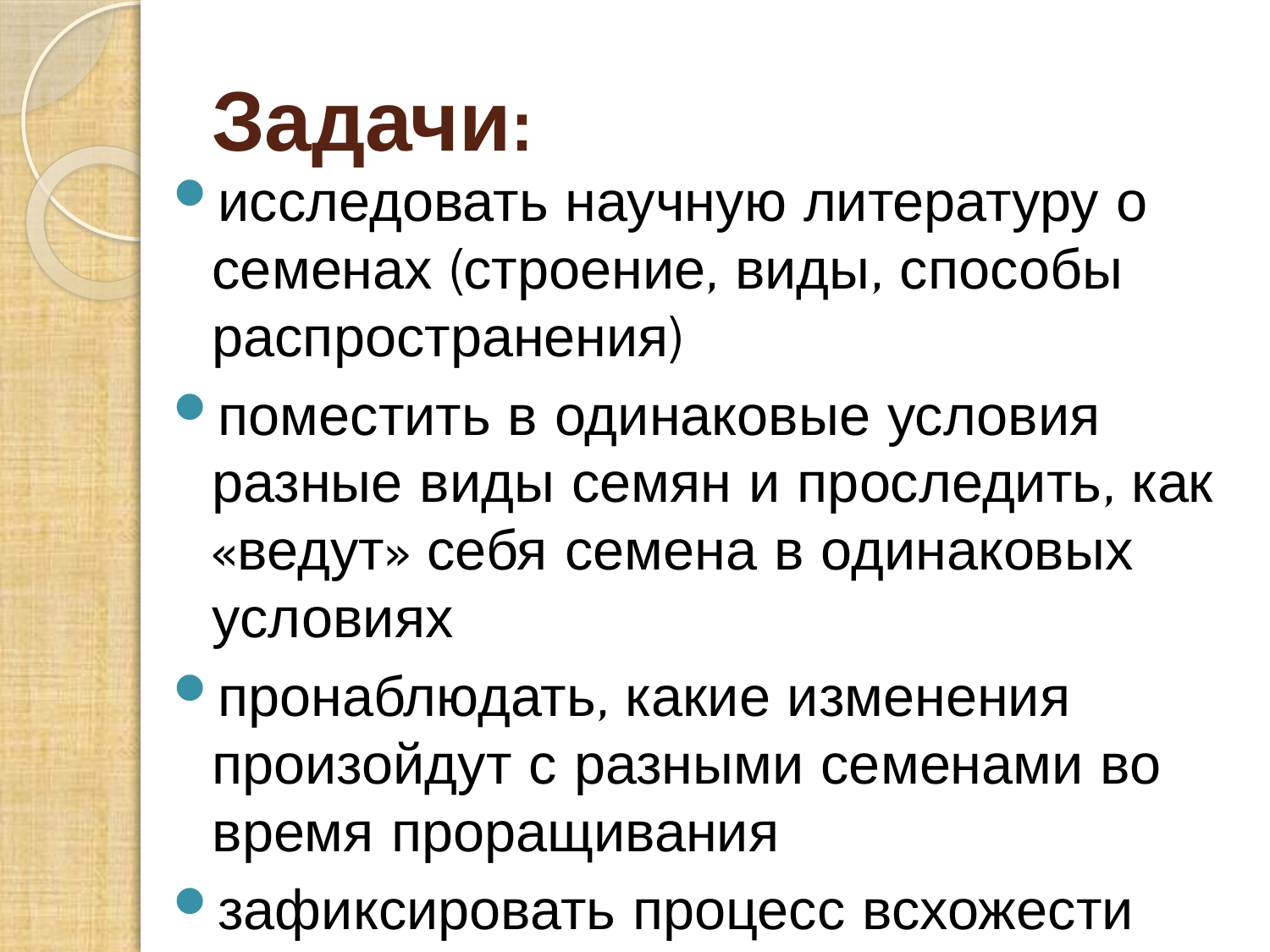

# Задачи:
исследовать научную литературу о семенах (строение, виды, способы распространения)
поместить в одинаковые условия разные виды семян и проследить, как «ведут» себя семена в одинаковых условиях
пронаблюдать, какие изменения произойдут с разными семенами во время проращивания
зафиксировать процесс всхожести семян